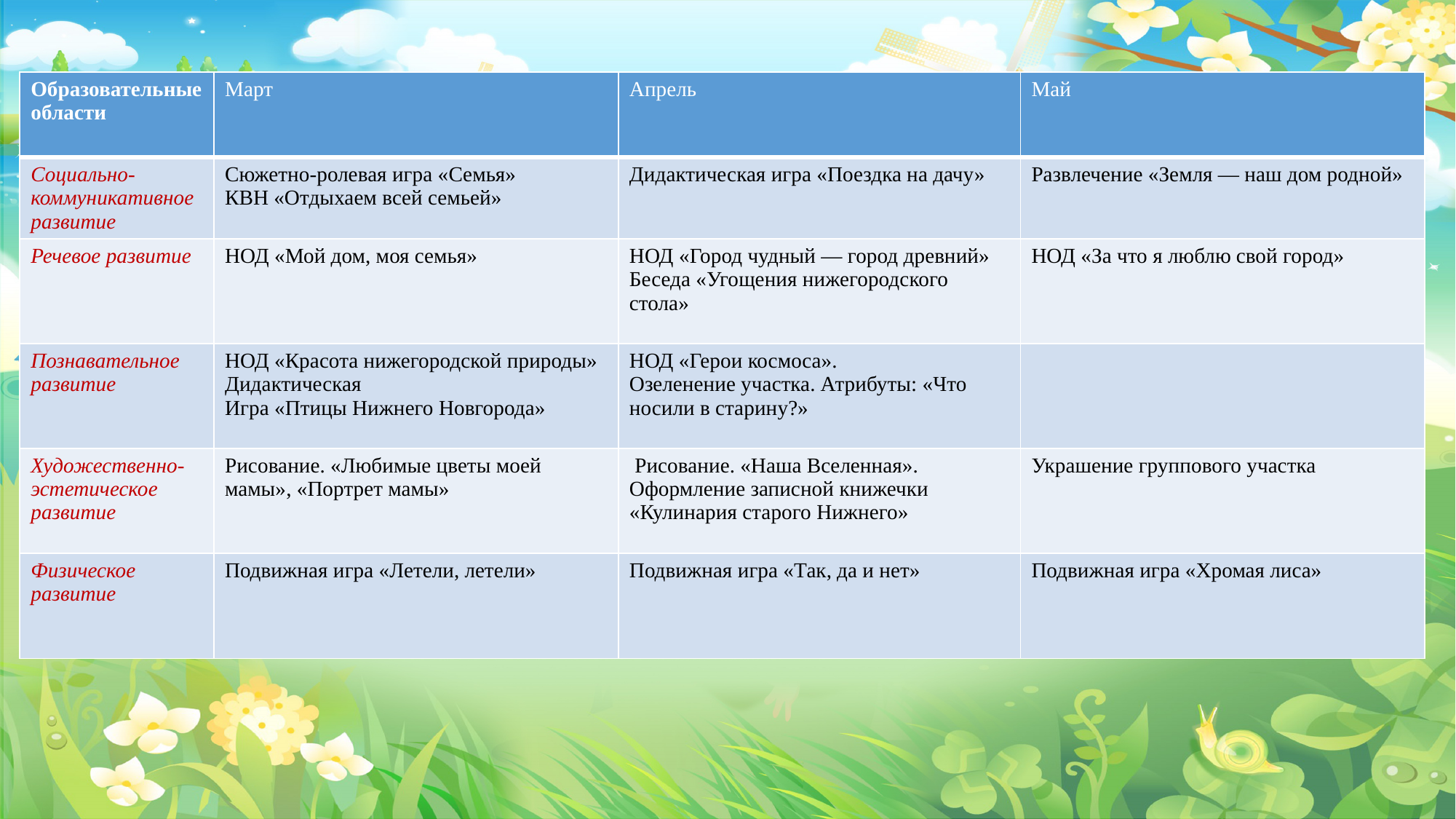

| Образовательные области | Март | Апрель | Май |
| --- | --- | --- | --- |
| Социально-коммуникативное развитие | Сюжетно-ролевая игра «Семья» КВН «Отдыхаем всей семьей» | Дидактическая игра «Поездка на дачу» | Развлечение «Земля — наш дом родной» |
| Речевое развитие | НОД «Мой дом, моя семья» | НОД «Город чудный — город древний» Беседа «Угощения нижегородского стола» | НОД «За что я люблю свой город» |
| Познавательное развитие | НОД «Красота нижегородской природы» Дидактическая Игра «Птицы Нижнего Новгорода» | НОД «Герои космоса». Озеленение участка. Атрибуты: «Что носили в старину?» |  |
| Художественно-эстетическое развитие | Рисование. «Любимые цветы моей мамы», «Портрет мамы» | Рисование. «Наша Вселенная». Оформление записной книжечки «Кулинария старого Нижнего» | Украшение группового участка |
| Физическое развитие | Подвижная игра «Летели, летели» | Подвижная игра «Так, да и нет» | Подвижная игра «Хромая лиса» |